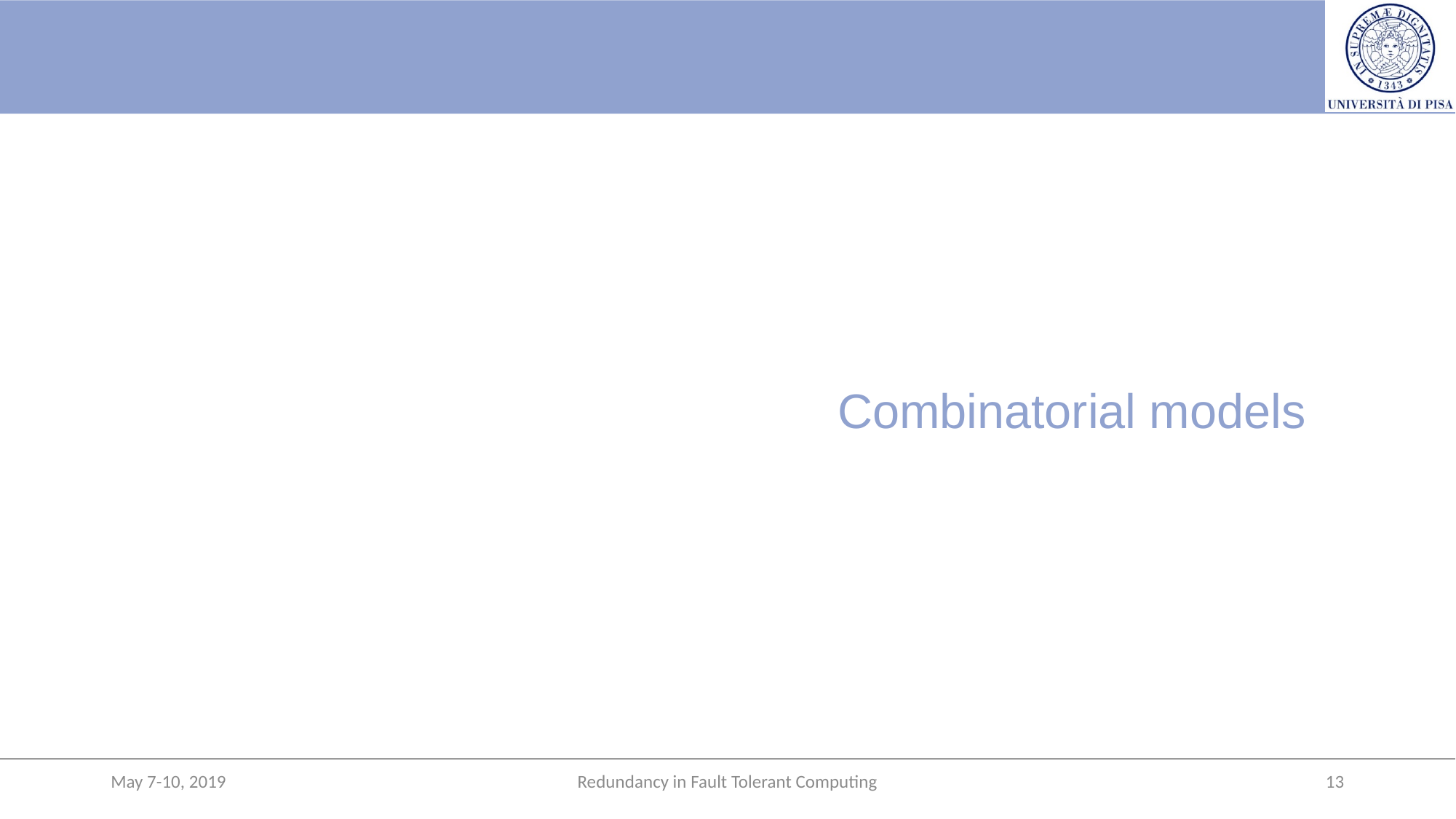

Combinatorial models
May 7-10, 2019
Redundancy in Fault Tolerant Computing
13